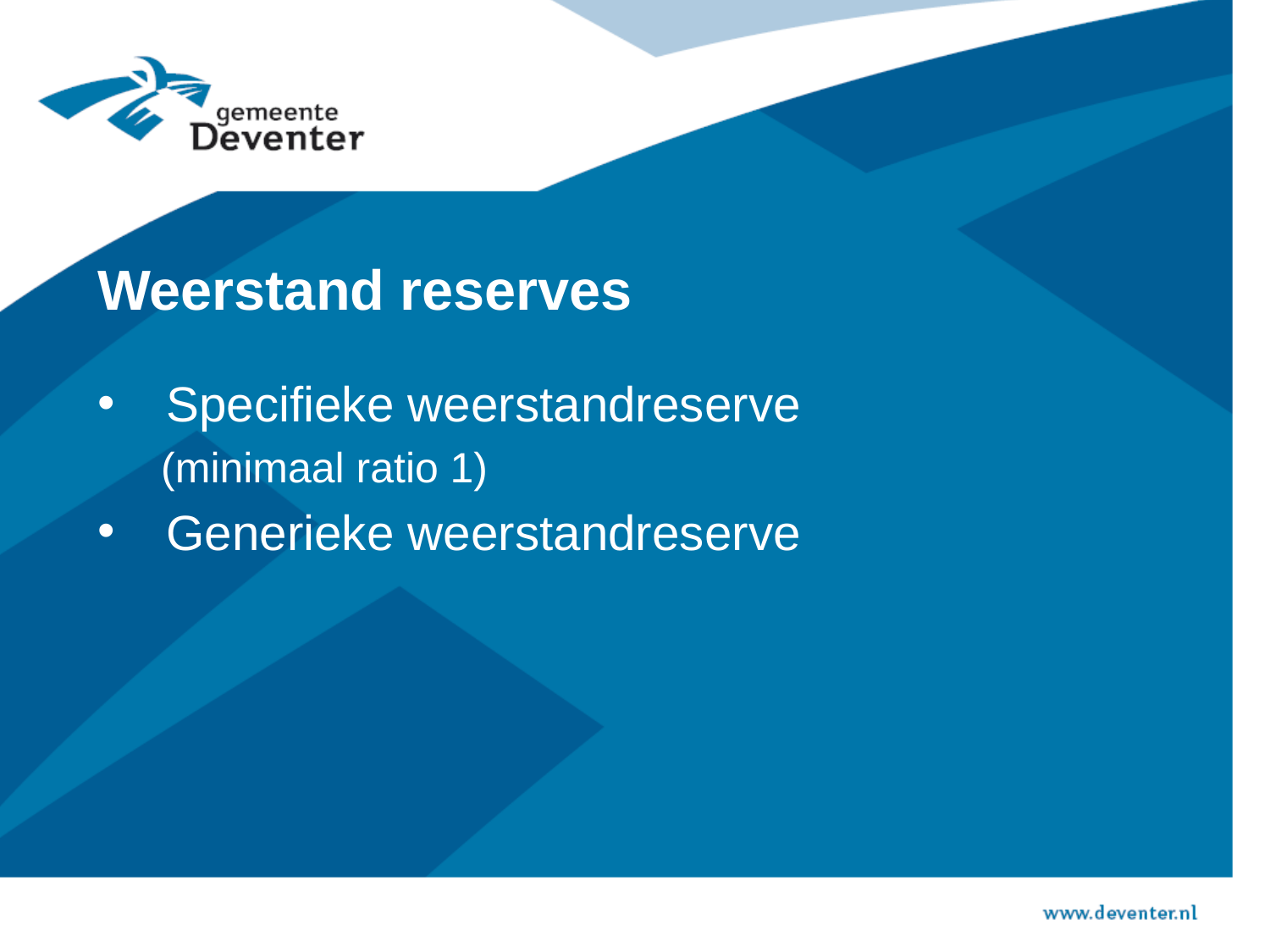

# Weerstand reserves
Specifieke weerstandreserve
(minimaal ratio 1)
Generieke weerstandreserve